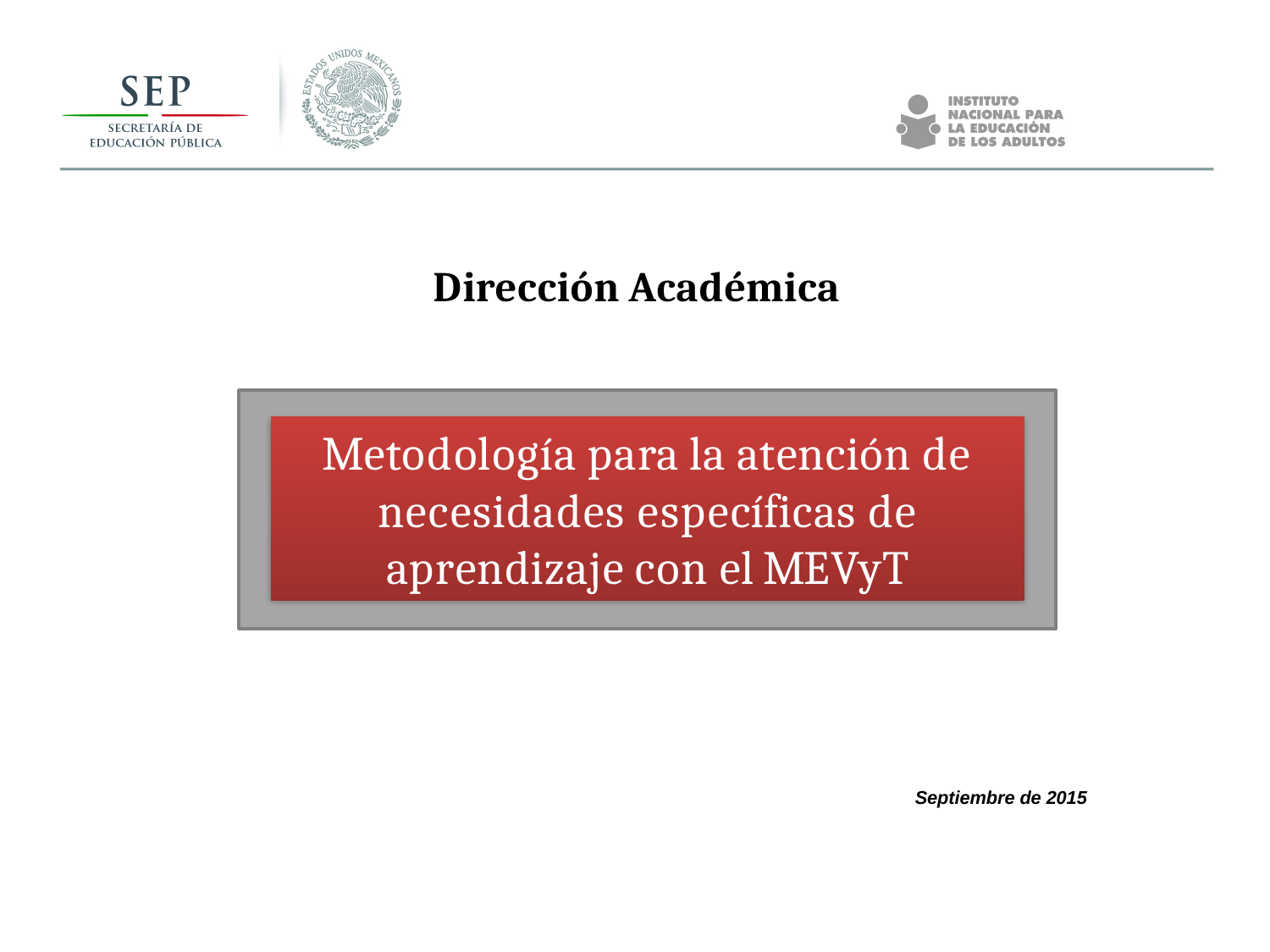

Dirección Académica

Metodología para la atención de necesidades específicas de aprendizaje con el MEVyT
Septiembre de 2015